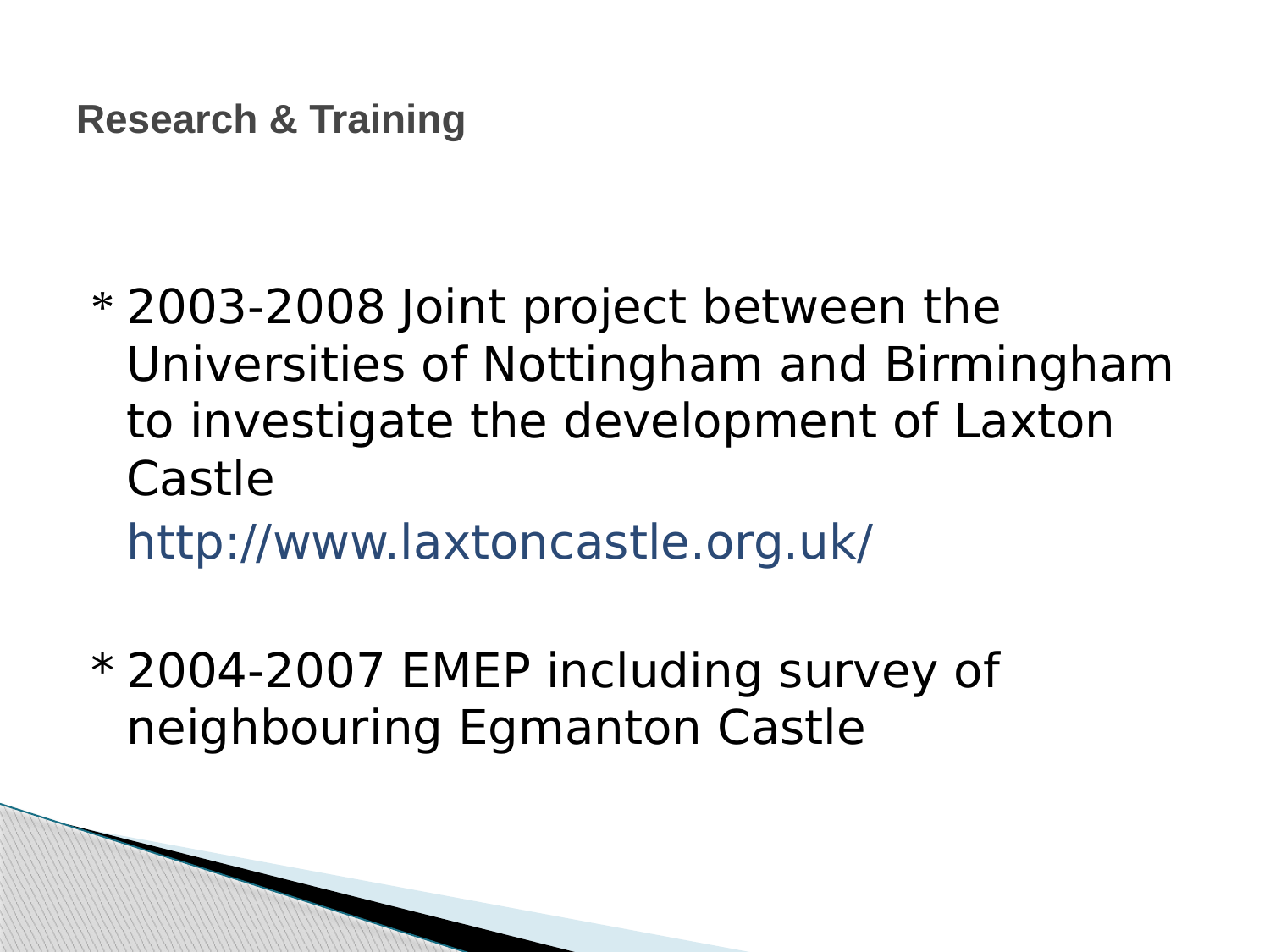

# Research & Training

*	2003-2008 Joint project between the Universities of Nottingham and Birmingham to investigate the development of Laxton Castle
	http://www.laxtoncastle.org.uk/

*	2004-2007 EMEP including survey of neighbouring Egmanton Castle